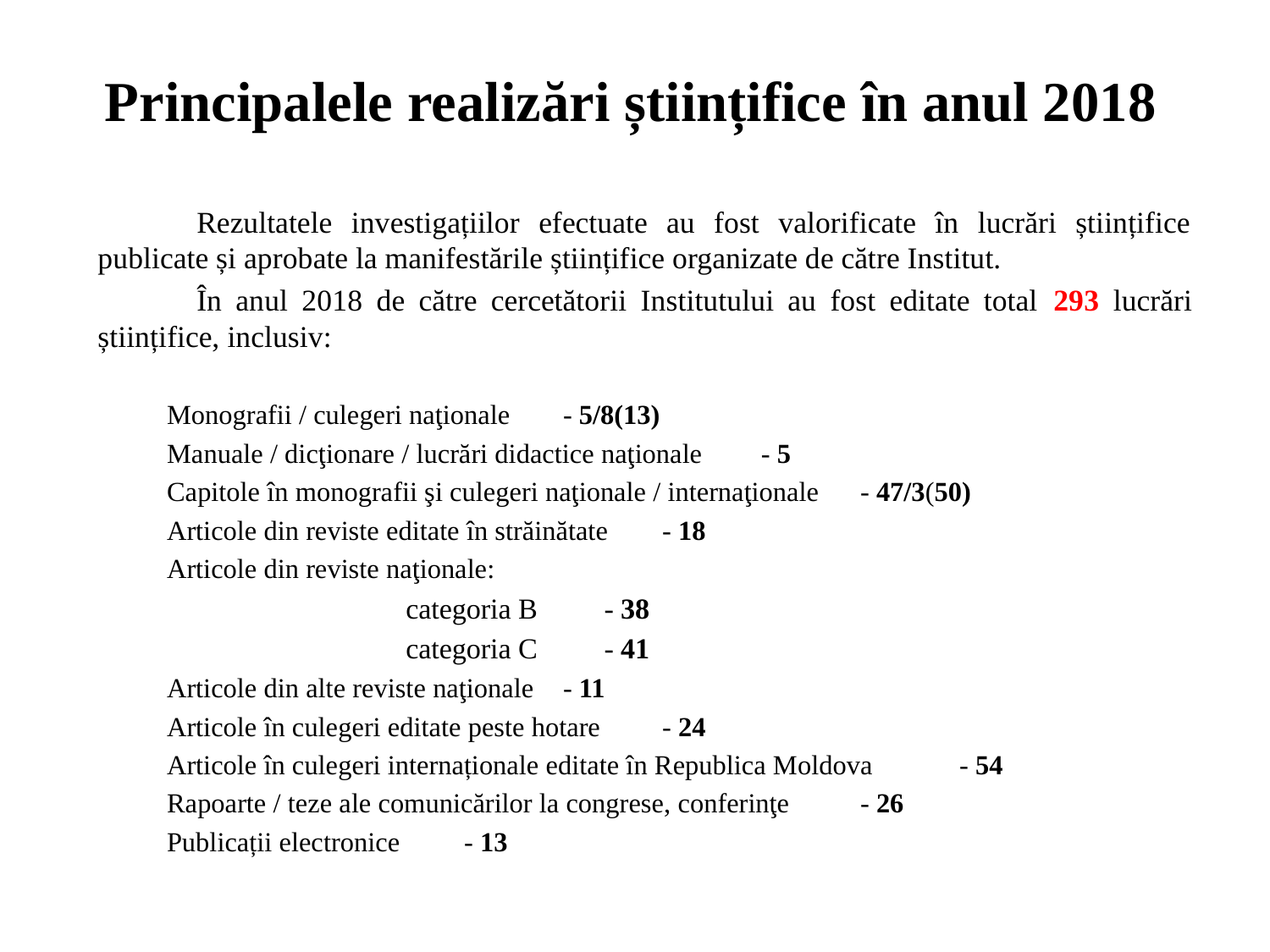

# Principalele realizări științifice în anul 2018
	Rezultatele investigațiilor efectuate au fost valorificate în lucrări științifice publicate și aprobate la manifestările științifice organizate de către Institut.
	În anul 2018 de către cercetătorii Institutului au fost editate total 293 lucrări științifice, inclusiv:

Monografii / culegeri naţionale 				- 5/8(13)
Manuale / dicţionare / lucrări didactice naţionale 		- 5
Capitole în monografii şi culegeri naţionale / internaţionale 	- 47/3(50)
Articole din reviste editate în străinătate 			- 18
Articole din reviste naţionale:
categoria B 				- 38
categoria C 				- 41
Articole din alte reviste naţionale 				- 11
Articole în culegeri editate peste hotare 			- 24
Articole în culegeri internaționale editate în Republica Moldova 	- 54
Rapoarte / teze ale comunicărilor la congrese, conferinţe 		- 26
Publicații electronice 					- 13